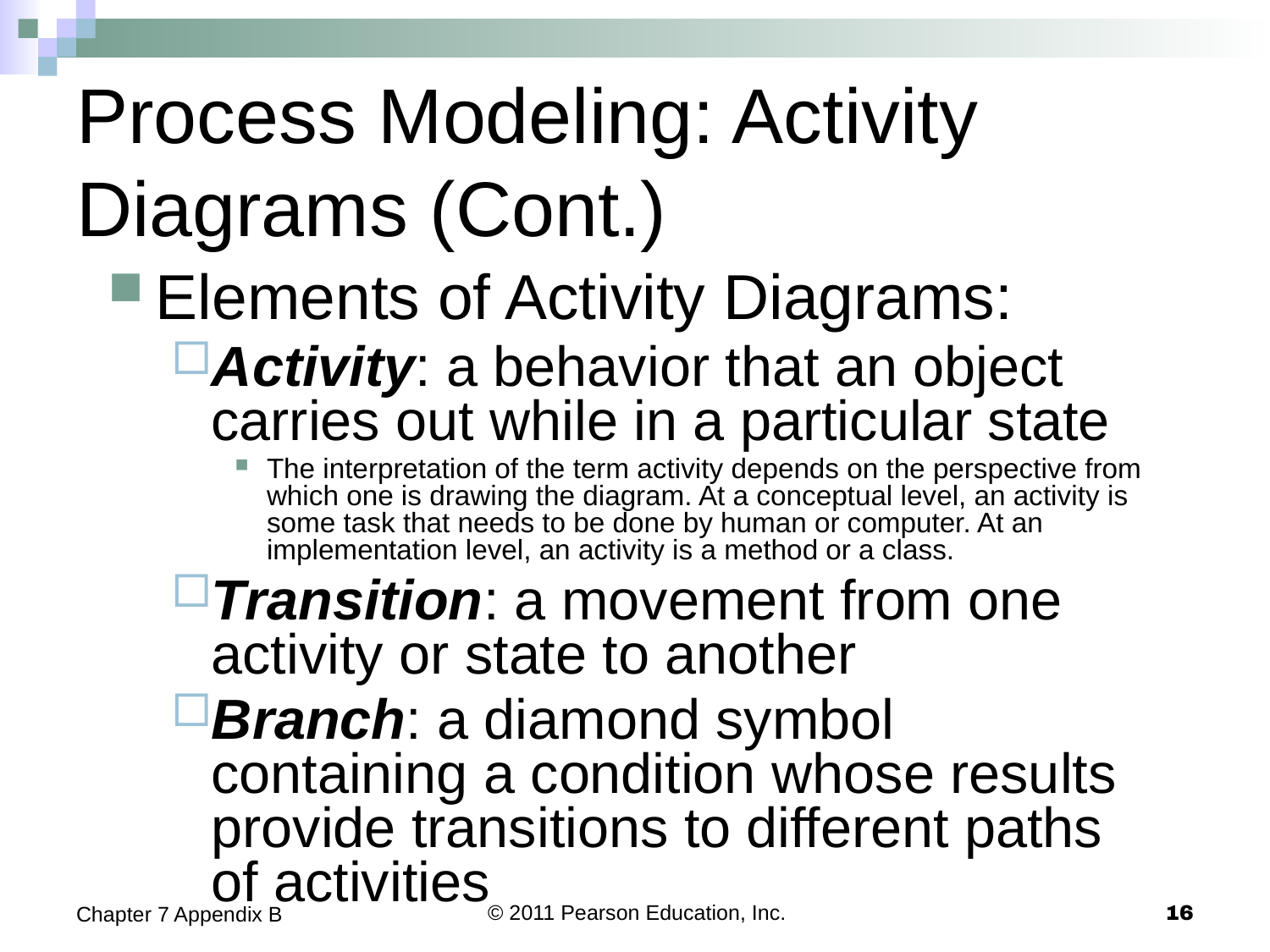

# Process Modeling: Activity Diagrams (Cont.)
Elements of Activity Diagrams:
Activity: a behavior that an object carries out while in a particular state
The interpretation of the term activity depends on the perspective from which one is drawing the diagram. At a conceptual level, an activity is some task that needs to be done by human or computer. At an implementation level, an activity is a method or a class.
Transition: a movement from one activity or state to another
Branch: a diamond symbol containing a condition whose results provide transitions to different paths of activities
Chapter 7 Appendix B
© 2011 Pearson Education, Inc.
16